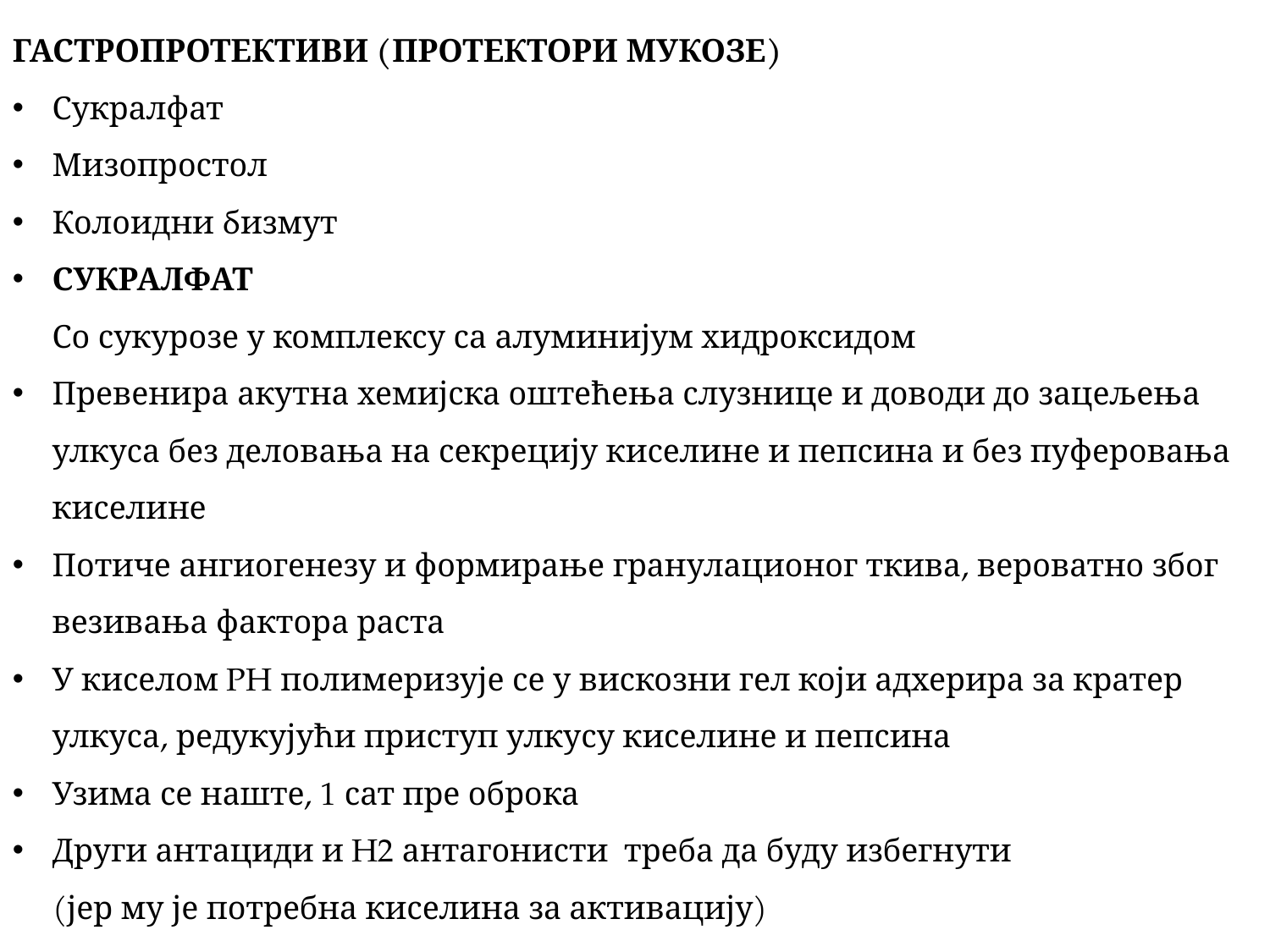

ГАСТРОПРОТЕКТИВИ (ПРОТЕКТОРИ МУКОЗЕ)
Сукралфат
Мизопростол
Колоидни бизмут
СУКРАЛФАТ
Со сукурозе у комплексу са алуминијум хидроксидом
Превенира акутна хемијска оштећења слузнице и доводи до зацељења улкуса без деловања на секрецију киселине и пепсина и без пуферовања киселине
Потиче ангиогенезу и формирање гранулационог ткива, вероватно због везивања фактора раста
У киселом PH полимеризује се у вискозни гел који адхерира за кратер улкуса, редукујући приступ улкусу киселине и пепсина
Узима се наште, 1 сат пре оброка
Други антациди и H2 антагонисти  треба да буду избегнути
     (јер му је потребна киселина за активацију)